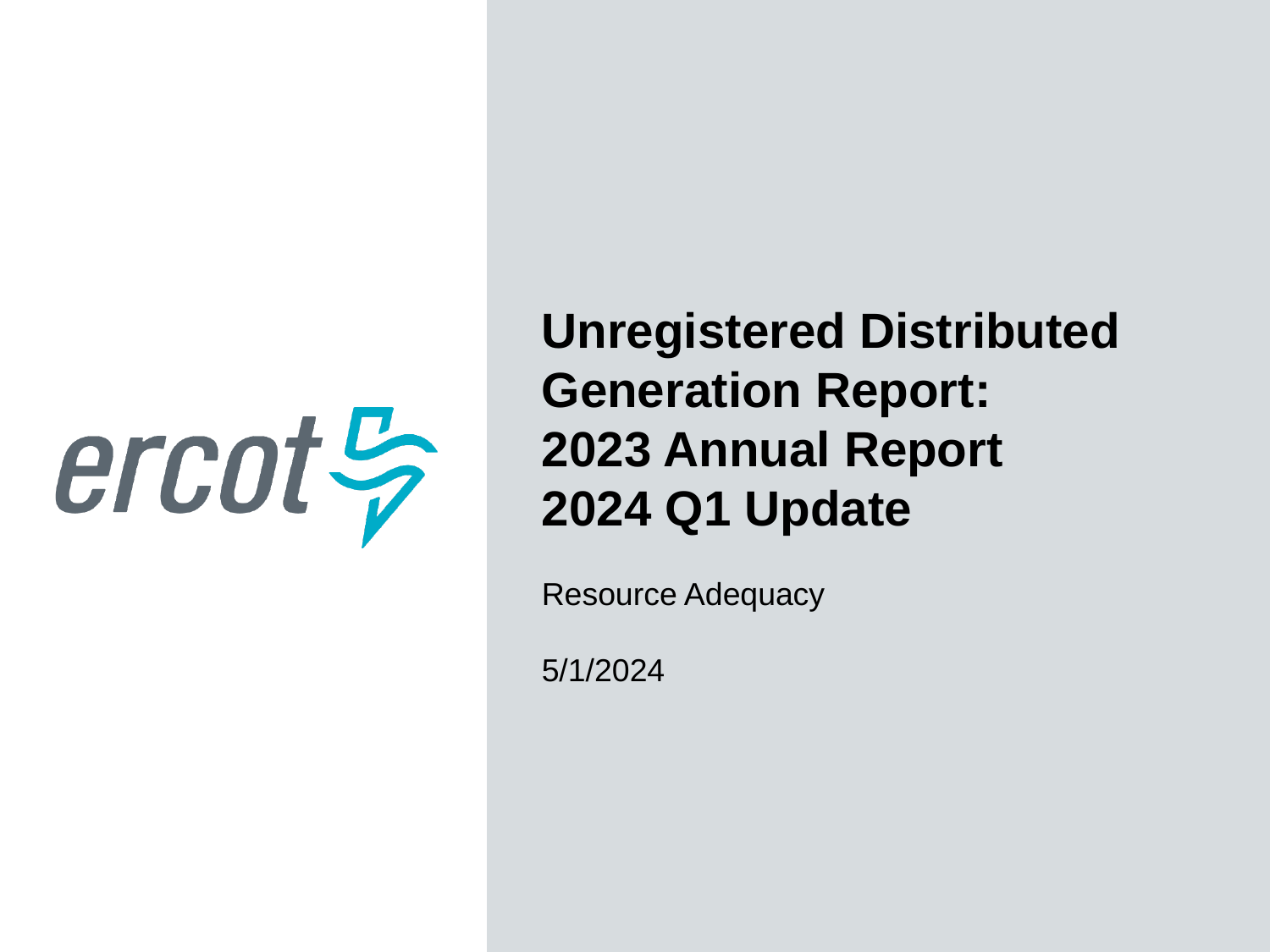

Unregistered Distributed Generation Report:
2023 Annual Report
2024 Q1 Update

Resource Adequacy

5/1/2024